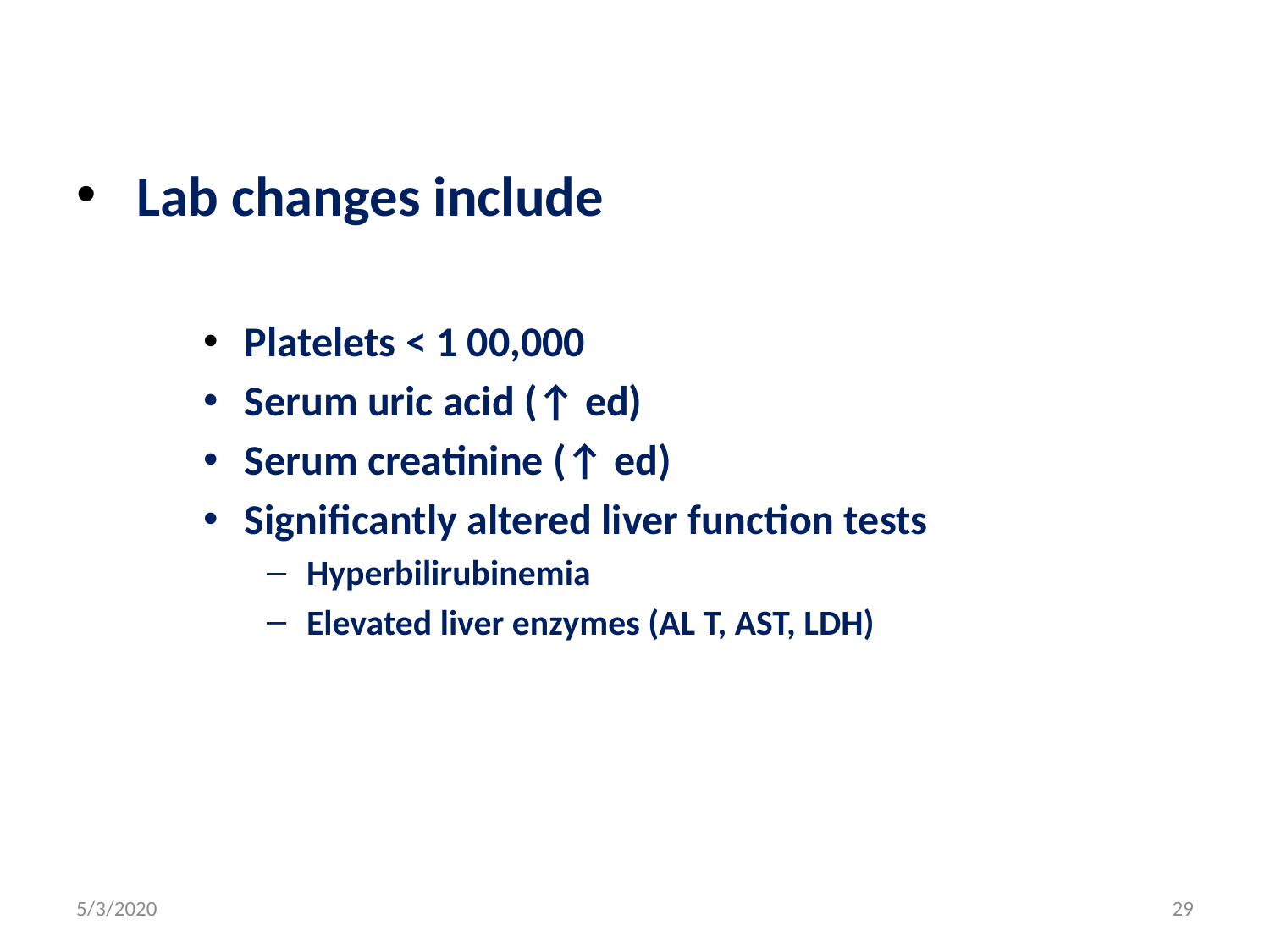

Lab changes include

 Platelets < 1 00,000
 Serum uric acid (↑ ed)
 Serum creatinine (↑ ed)
 Significantly altered liver function tests
 Hyperbilirubinemia
 Elevated liver enzymes (AL T, AST, LDH)
5/3/2020
29